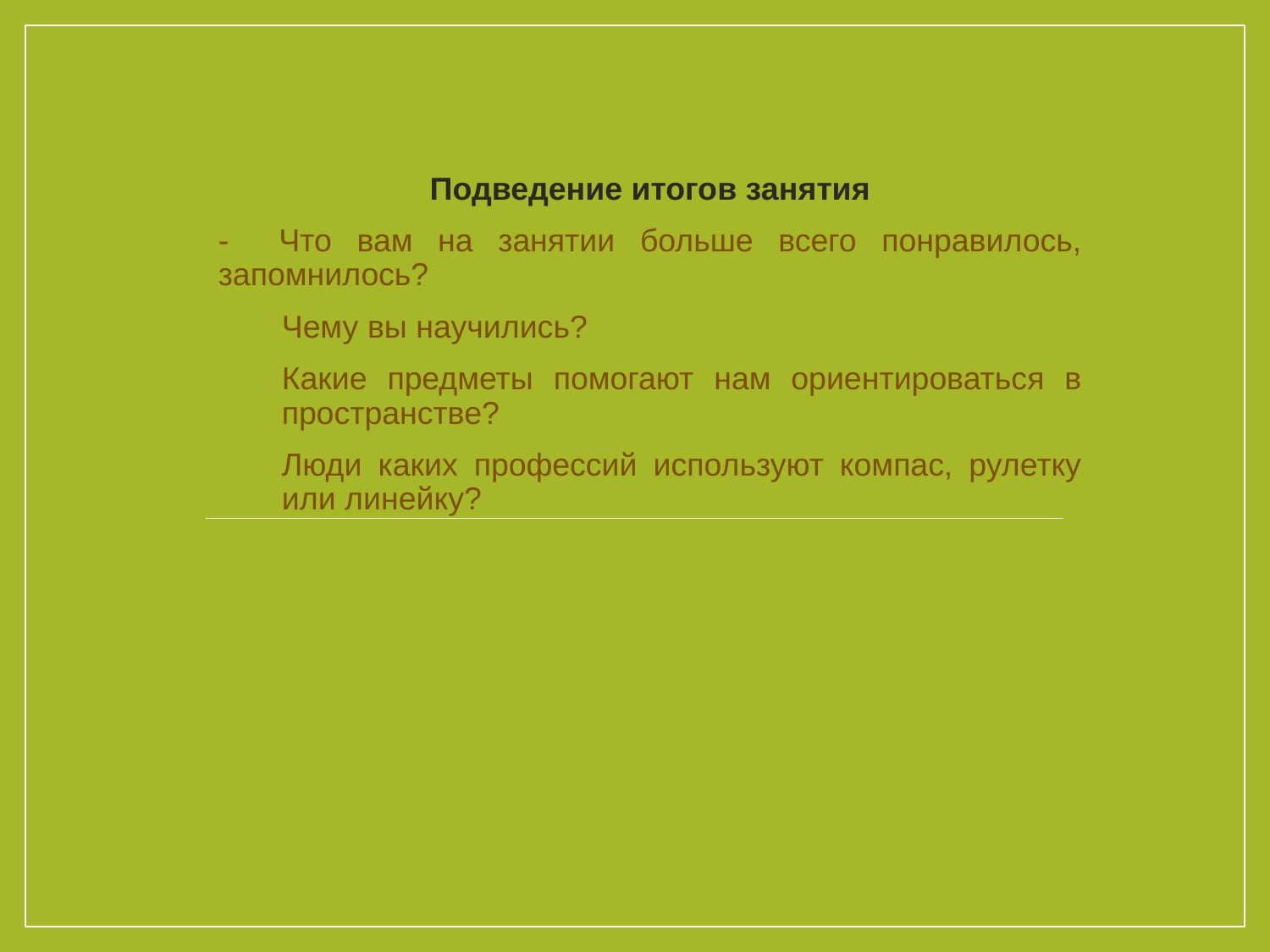

Подведение итогов занятия
-  Что вам на занятии больше всего понравилось, запомнилось?
Чему вы научились?
Какие предметы помогают нам ориентироваться в пространстве?
Люди каких профессий используют компас, рулетку или линейку?

#